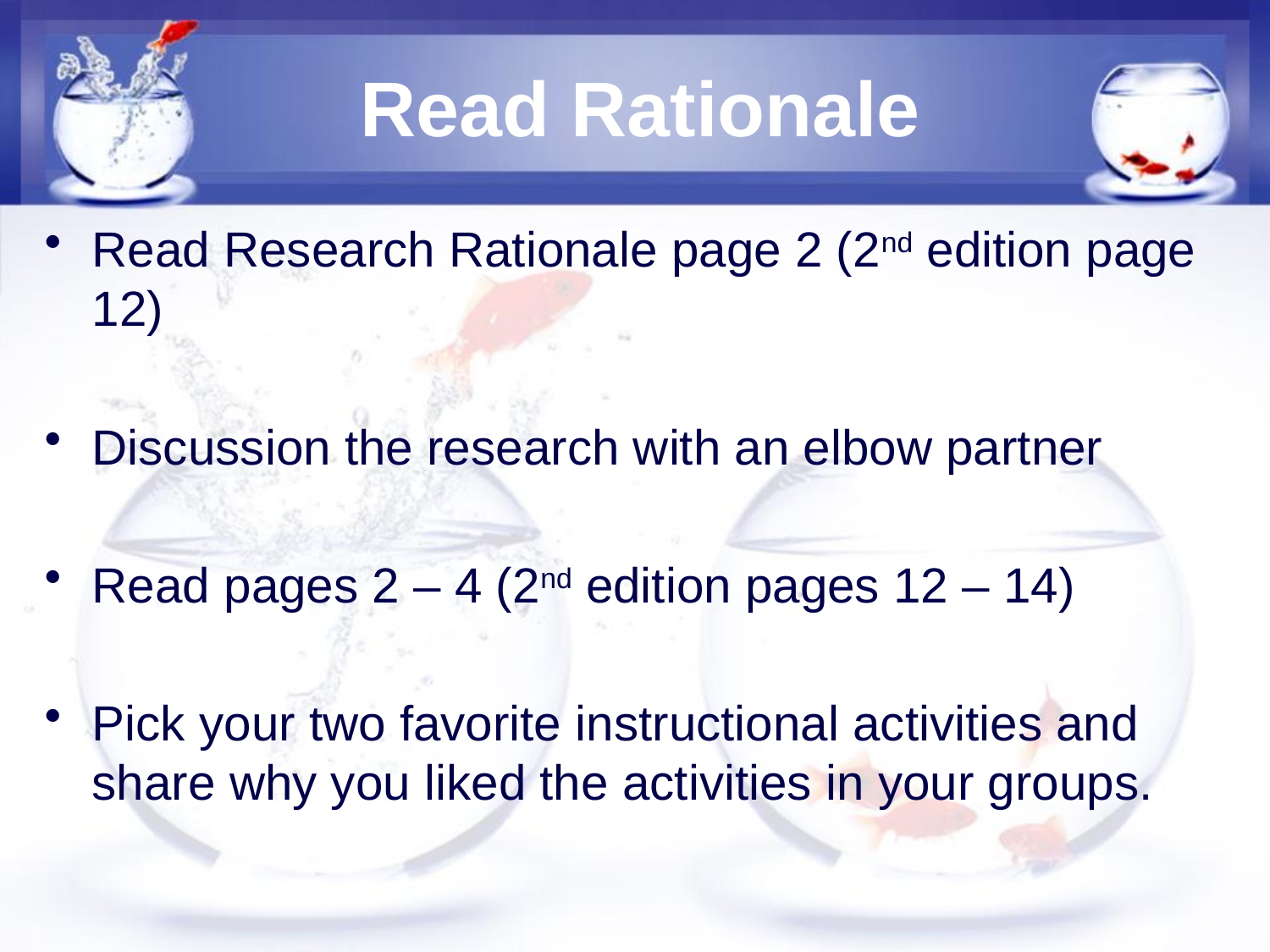

# Read Rationale
Read Research Rationale page 2 (2nd edition page 12)

Discussion the research with an elbow partner

Read pages 2 – 4 (2nd edition pages 12 – 14)

Pick your two favorite instructional activities and share why you liked the activities in your groups.